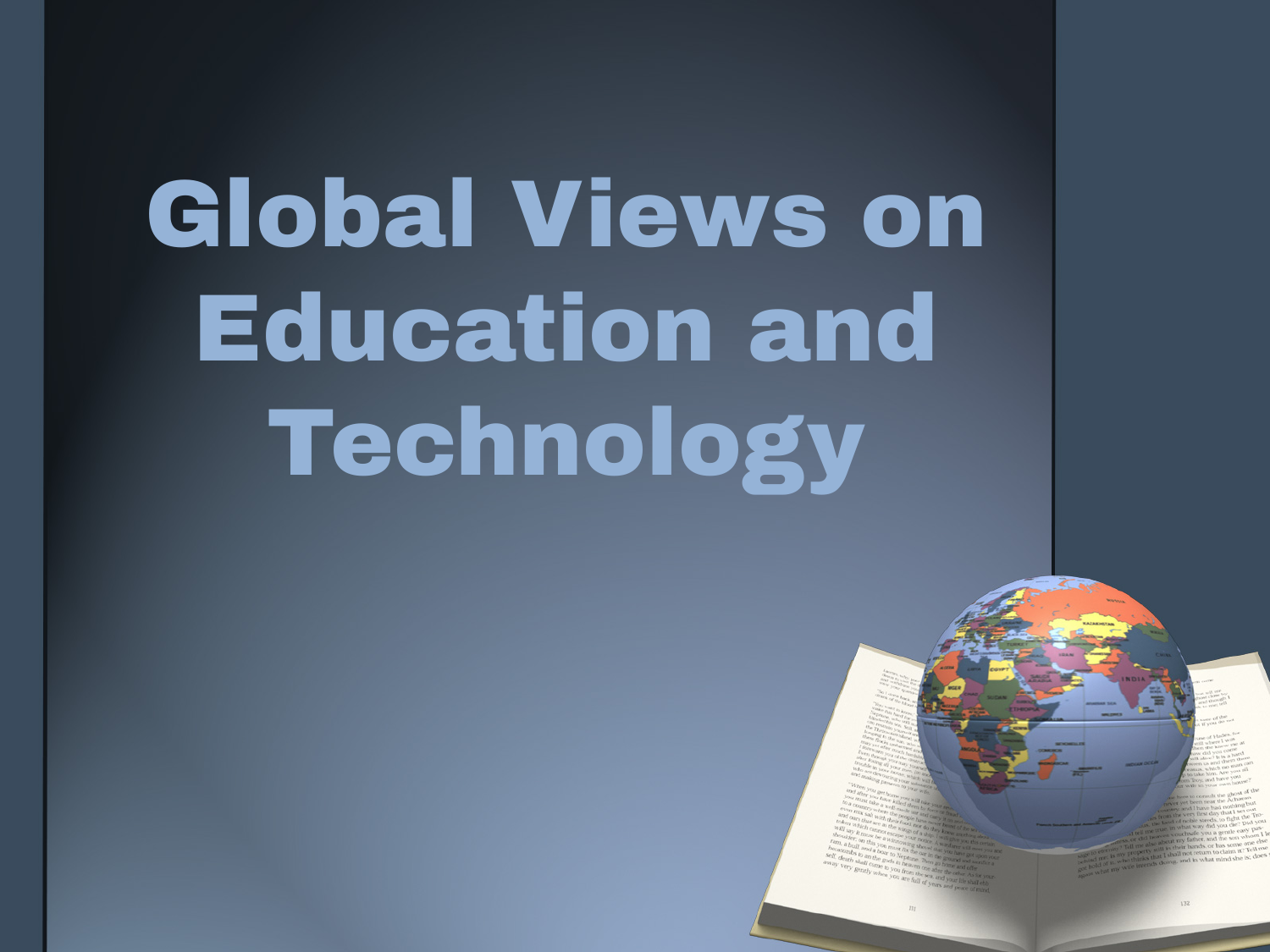

# Global Views on Education and Technology